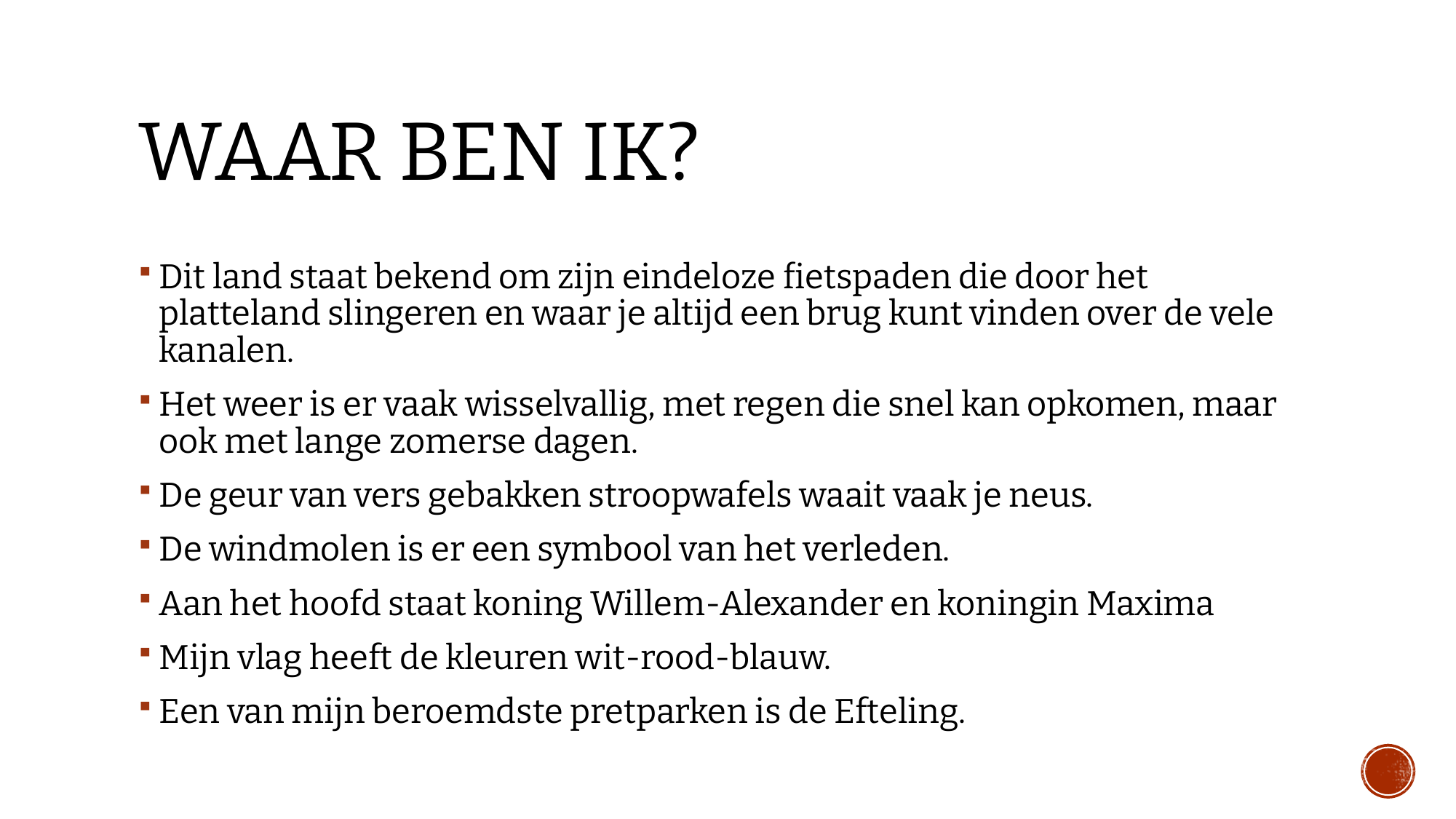

# Waar ben ik?
Dit land staat bekend om zijn eindeloze fietspaden die door het platteland slingeren en waar je altijd een brug kunt vinden over de vele kanalen.
Het weer is er vaak wisselvallig, met regen die snel kan opkomen, maar ook met lange zomerse dagen.
De geur van vers gebakken stroopwafels waait vaak je neus.
De windmolen is er een symbool van het verleden.
Aan het hoofd staat koning Willem-Alexander en koningin Maxima
Mijn vlag heeft de kleuren wit-rood-blauw.
Een van mijn beroemdste pretparken is de Efteling.